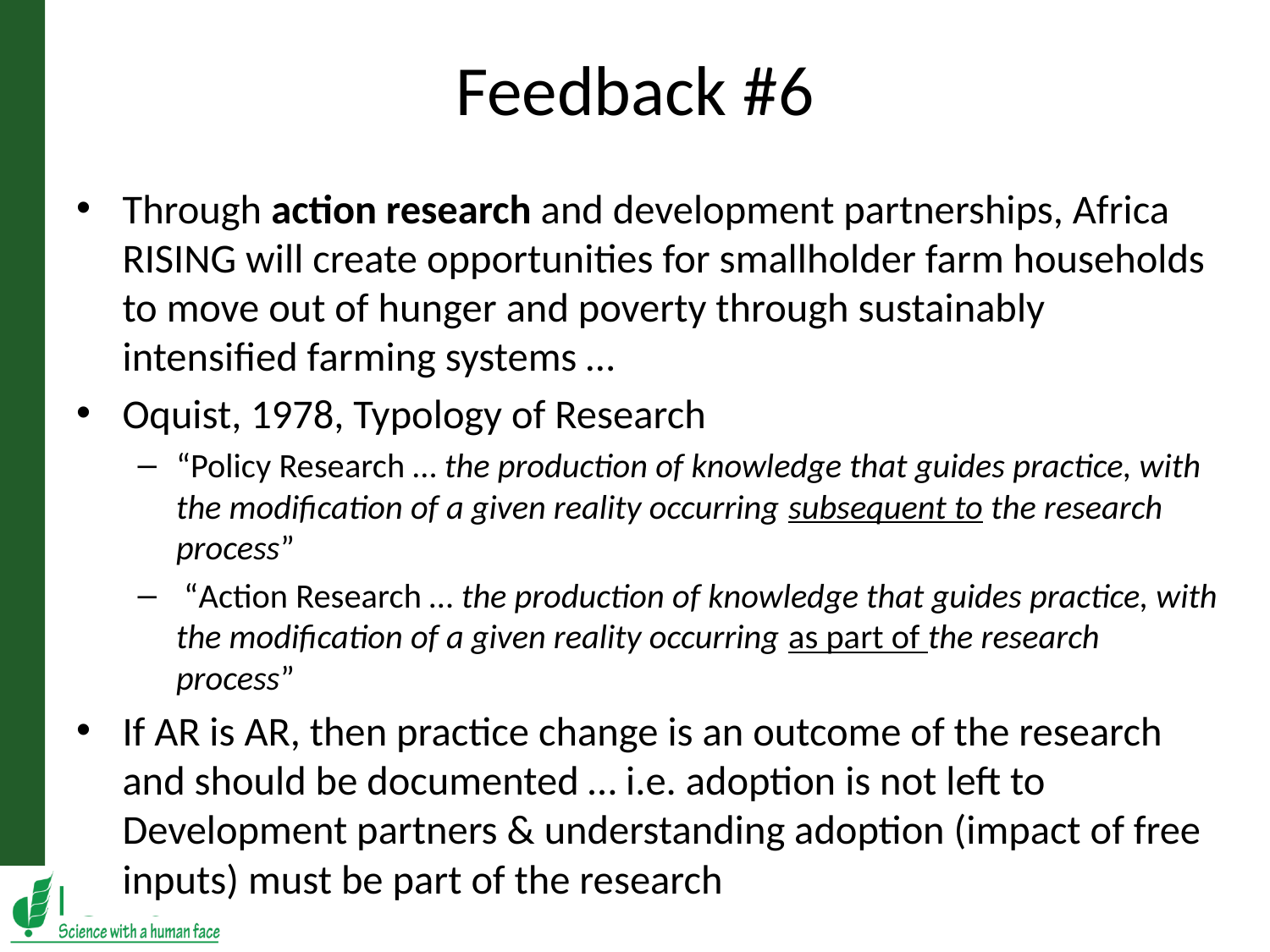

# Feedback #6
Through action research and development partnerships, Africa RISING will create opportunities for smallholder farm households to move out of hunger and poverty through sustainably intensified farming systems …
Oquist, 1978, Typology of Research
“Policy Research … the production of knowledge that guides practice, with the modification of a given reality occurring subsequent to the research process”
 “Action Research … the production of knowledge that guides practice, with the modification of a given reality occurring as part of the research process”
If AR is AR, then practice change is an outcome of the research and should be documented … i.e. adoption is not left to Development partners & understanding adoption (impact of free inputs) must be part of the research